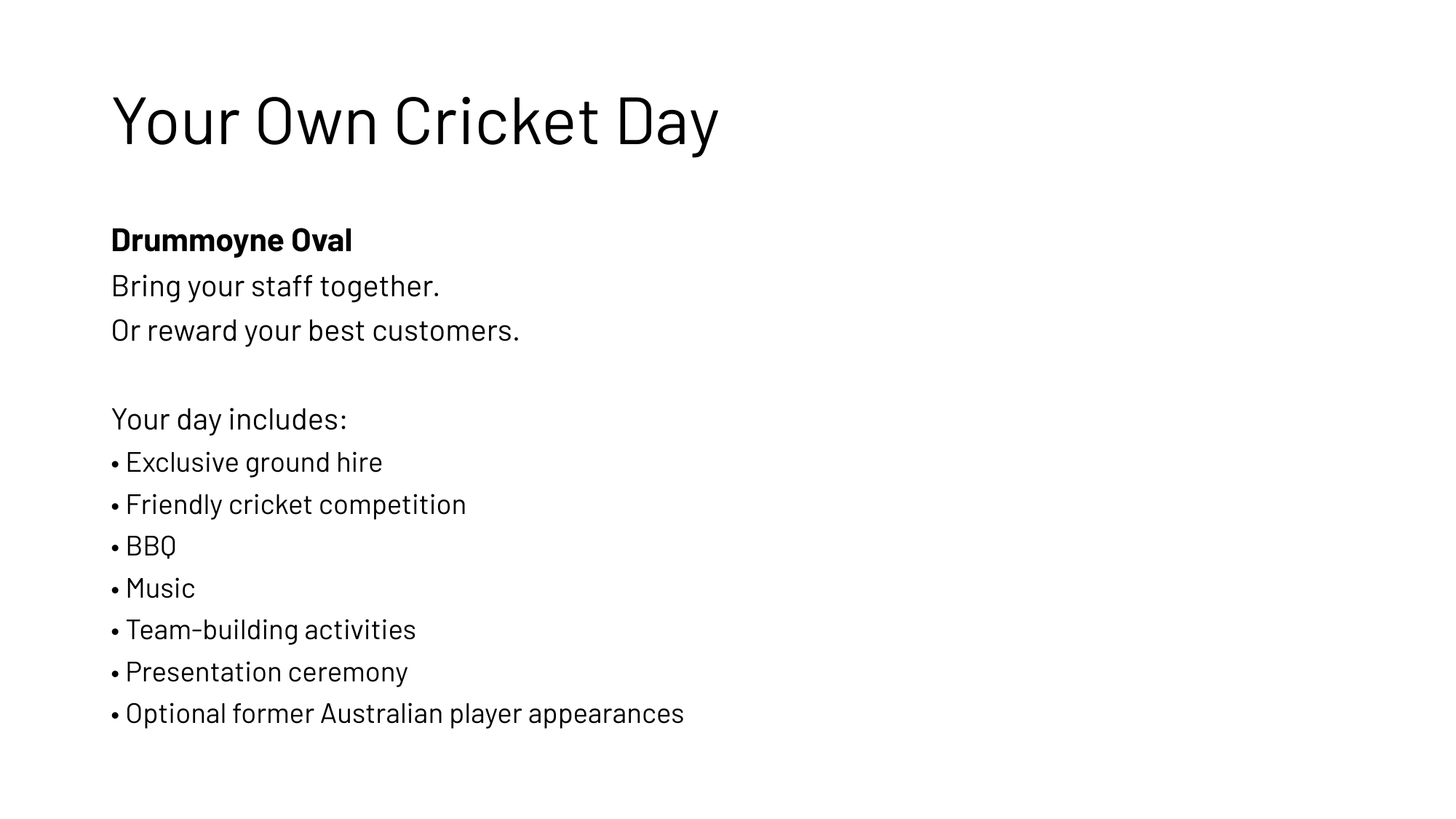

# Your Own Cricket Day
Drummoyne Oval
Bring your staff together.
Or reward your best customers.

Your day includes:
• Exclusive ground hire
• Friendly cricket competition
• BBQ
• Music
• Team-building activities
• Presentation ceremony
• Optional former Australian player appearances